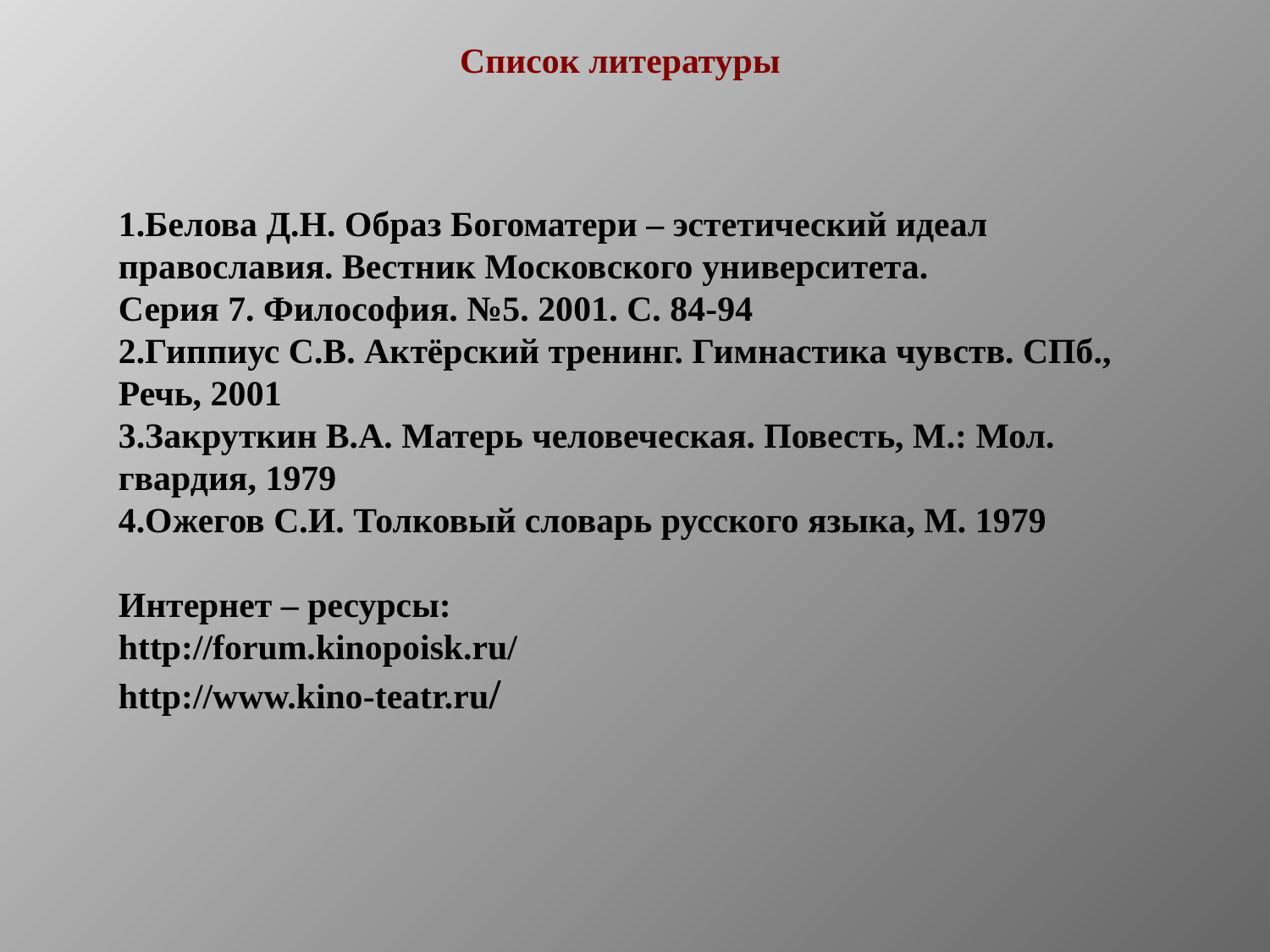

Список литературы

1.Белова Д.Н. Образ Богоматери – эстетический идеал православия. Вестник Московского университета.
Серия 7. Философия. №5. 2001. С. 84-94
2.Гиппиус С.В. Актёрский тренинг. Гимнастика чувств. СПб., Речь, 2001
3.Закруткин В.А. Матерь человеческая. Повесть, М.: Мол. гвардия, 1979
4.Ожегов С.И. Толковый словарь русского языка, М. 1979

Интернет – ресурсы:
http://forum.kinopoisk.ru/
http://www.kino-teatr.ru/